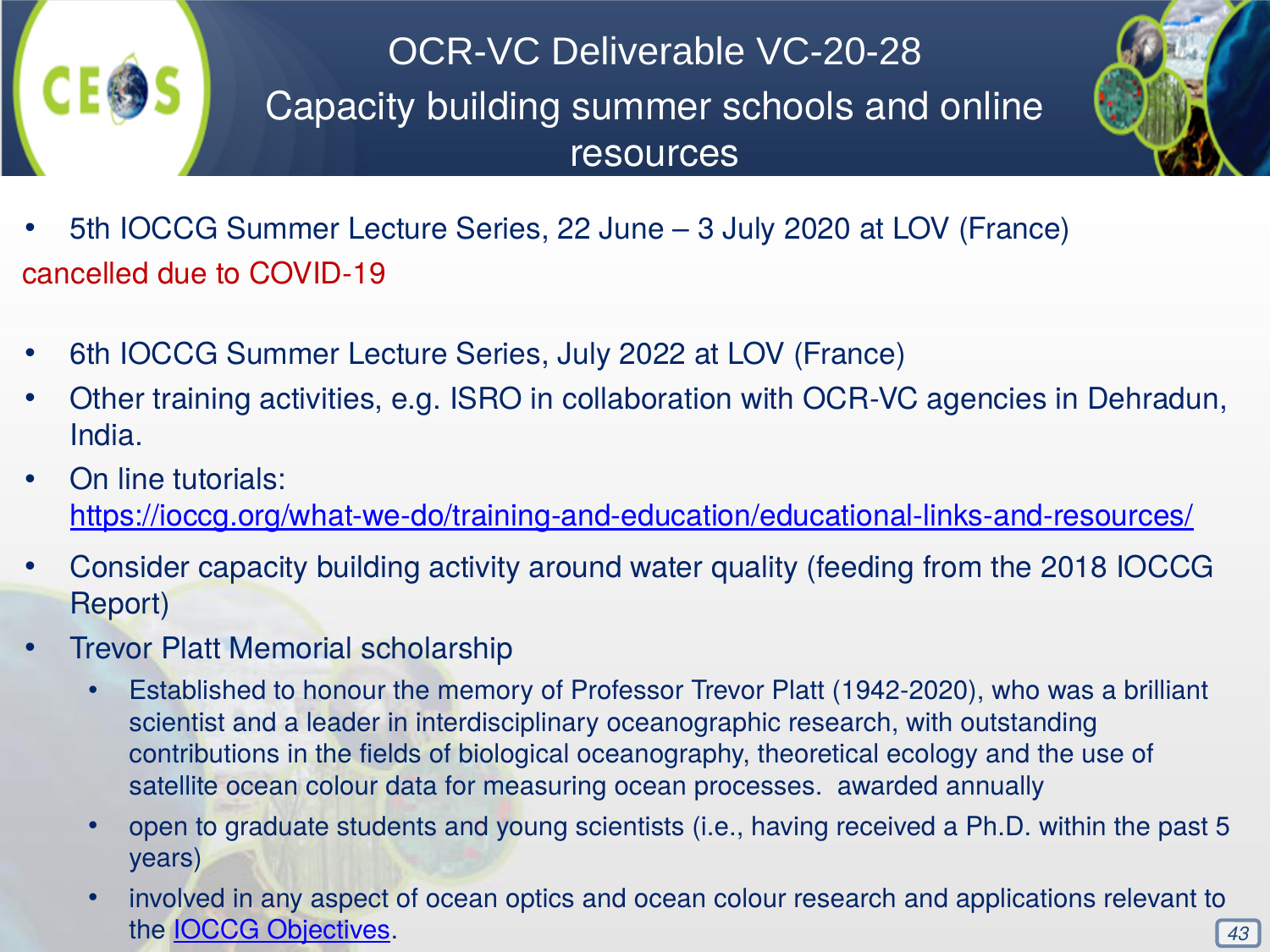

OCR-VC Deliverable VC-20-28
Capacity building summer schools and online resources

5th IOCCG Summer Lecture Series, 22 June – 3 July 2020 at LOV (France)
cancelled due to COVID-19
6th IOCCG Summer Lecture Series, July 2022 at LOV (France)
Other training activities, e.g. ISRO in collaboration with OCR-VC agencies in Dehradun, India.
On line tutorials: https://ioccg.org/what-we-do/training-and-education/educational-links-and-resources/
Consider capacity building activity around water quality (feeding from the 2018 IOCCG Report)
Trevor Platt Memorial scholarship
Established to honour the memory of Professor Trevor Platt (1942-2020), who was a brilliant scientist and a leader in interdisciplinary oceanographic research, with outstanding contributions in the fields of biological oceanography, theoretical ecology and the use of satellite ocean colour data for measuring ocean processes.  awarded annually
open to graduate students and young scientists (i.e., having received a Ph.D. within the past 5 years)
involved in any aspect of ocean optics and ocean colour research and applications relevant to the IOCCG Objectives.
43